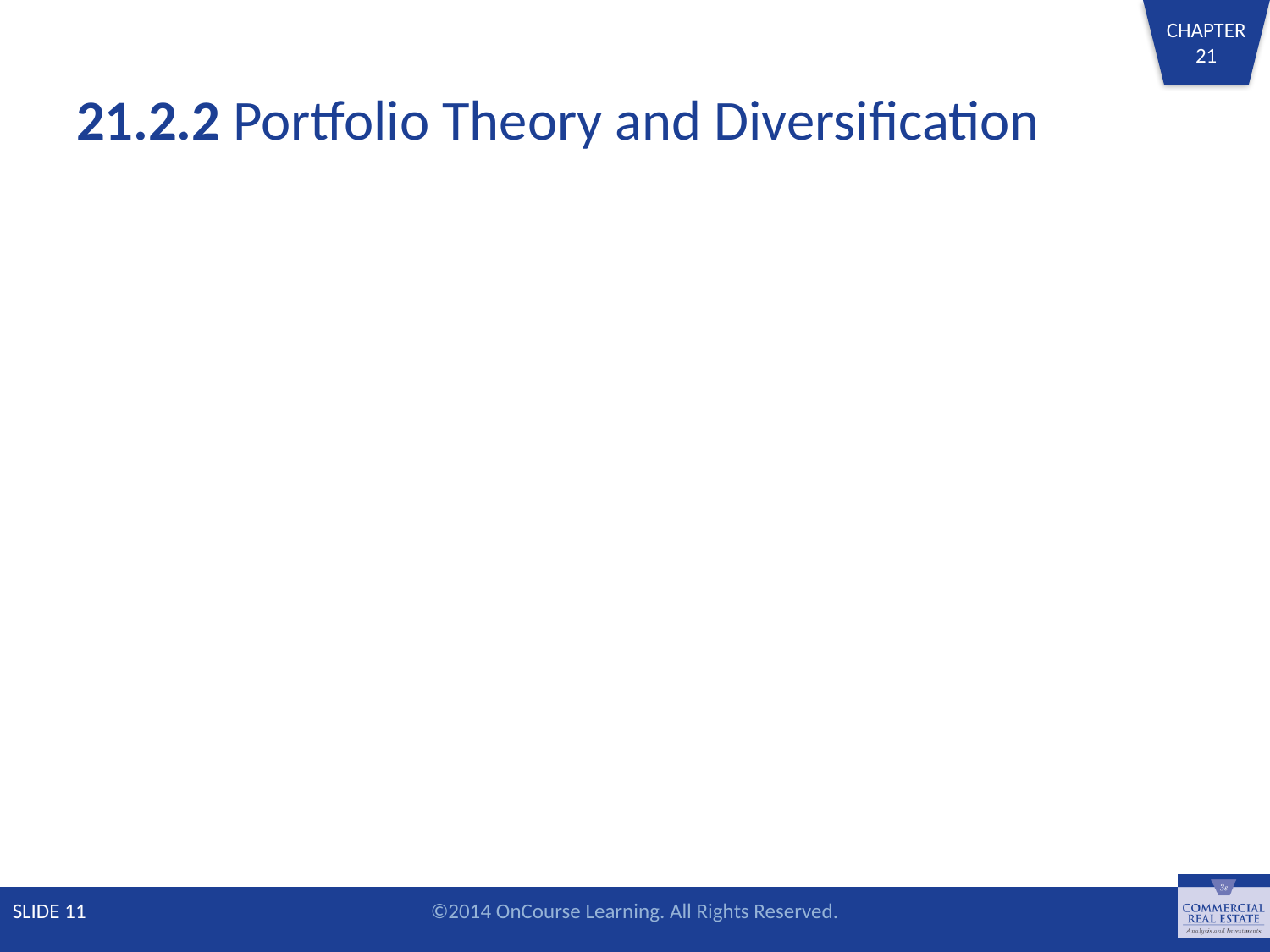

# 21.2.2 Portfolio Theory and Diversification

SLIDE 11